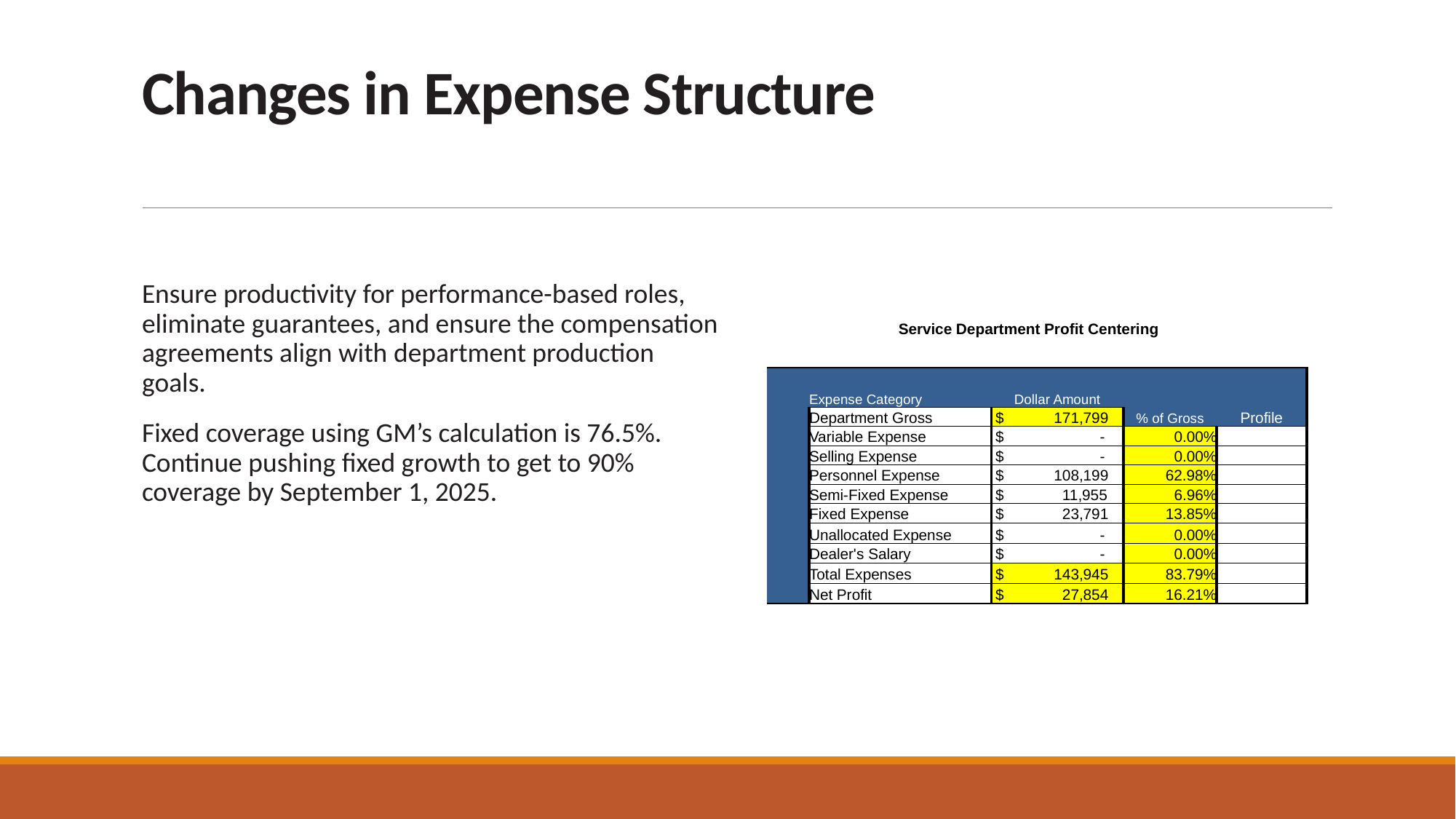

# Changes in Expense Structure

Ensure productivity for performance-based roles, eliminate guarantees, and ensure the compensation agreements align with department production goals.
Fixed coverage using GM’s calculation is 76.5%. Continue pushing fixed growth to get to 90% coverage by September 1, 2025.

| Service Department Profit Centering |  |  |  |  |
| --- | --- | --- | --- | --- |
|  |  |  |  |  |
|  | Expense Category | Dollar Amount |  |  |
|  | Department Gross | $ 171,799 | % of Gross | Profile |
|  | Variable Expense | $ - | 0.00% |  |
|  | Selling Expense | $ - | 0.00% |  |
|  | Personnel Expense | $ 108,199 | 62.98% |  |
|  | Semi-Fixed Expense | $ 11,955 | 6.96% |  |
|  | Fixed Expense | $ 23,791 | 13.85% |  |
|  | Unallocated Expense | $ - | 0.00% |  |
|  | Dealer's Salary | $ - | 0.00% |  |
|  | Total Expenses | $ 143,945 | 83.79% |  |
|  | Net Profit | $ 27,854 | 16.21% |  |